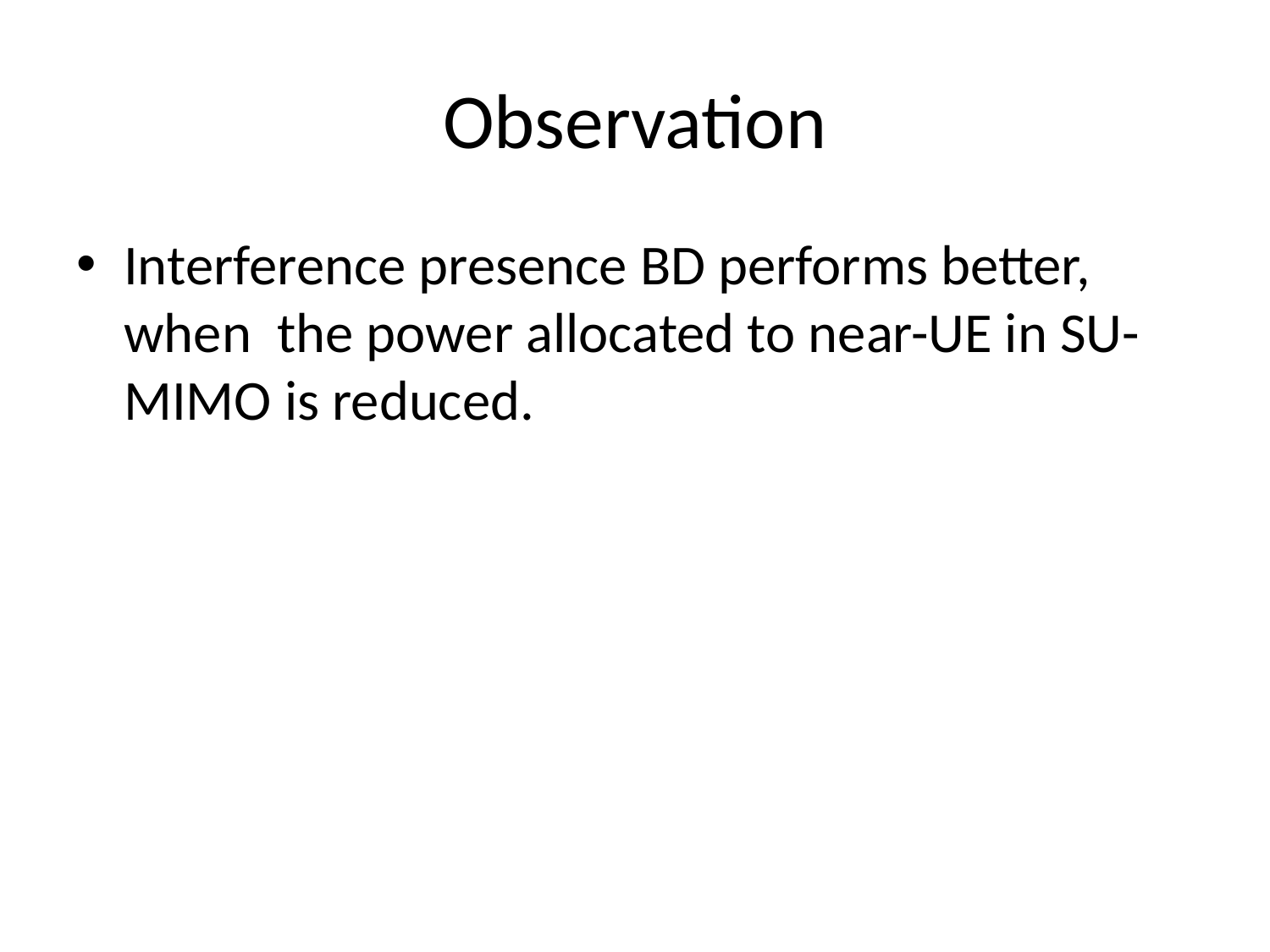

# Observation
Interference presence BD performs better, when  the power allocated to near-UE in SU-MIMO is reduced.